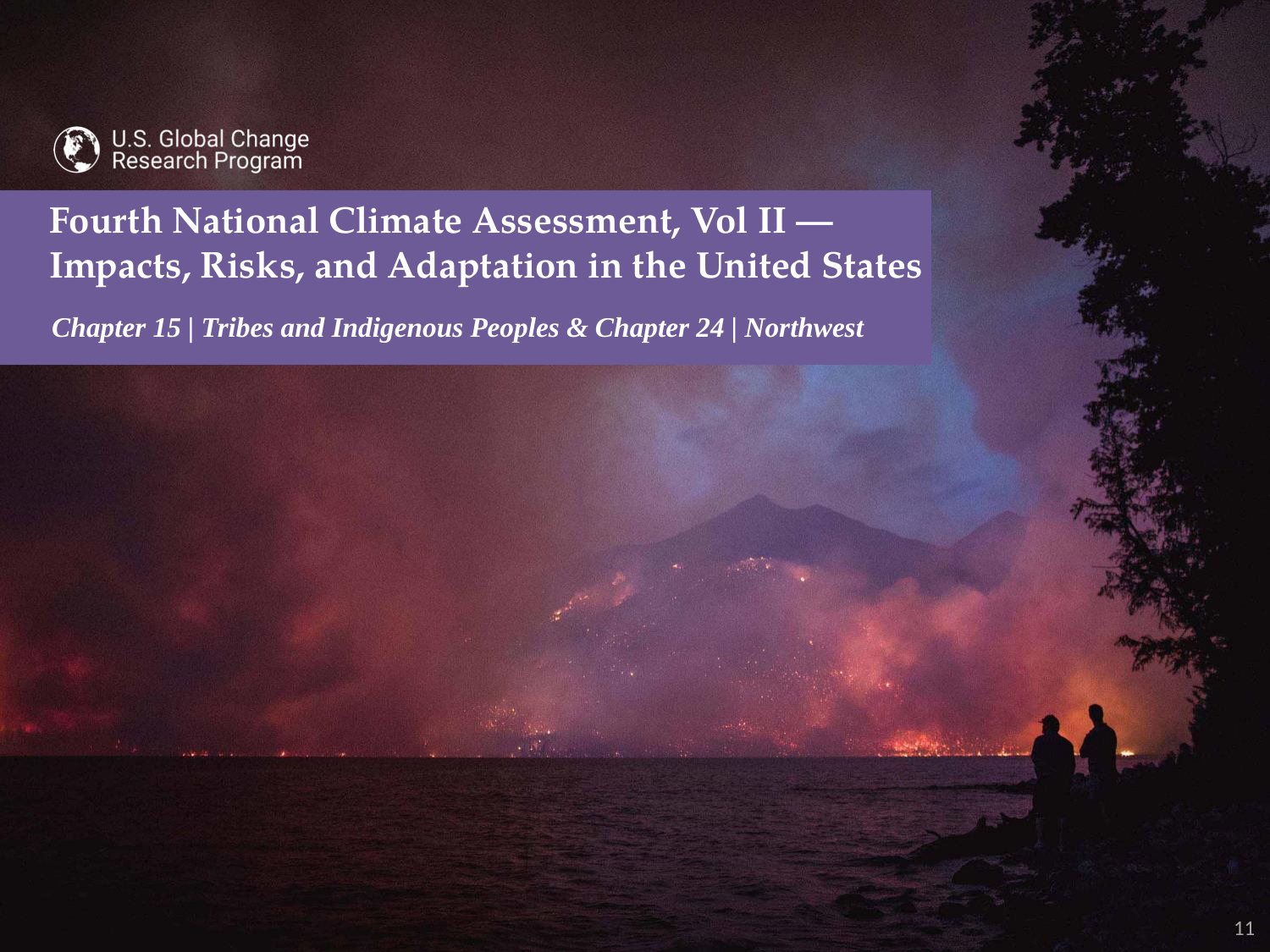

Chapter 15 | Tribes and Indigenous Peoples & Chapter 24 | Northwest

11